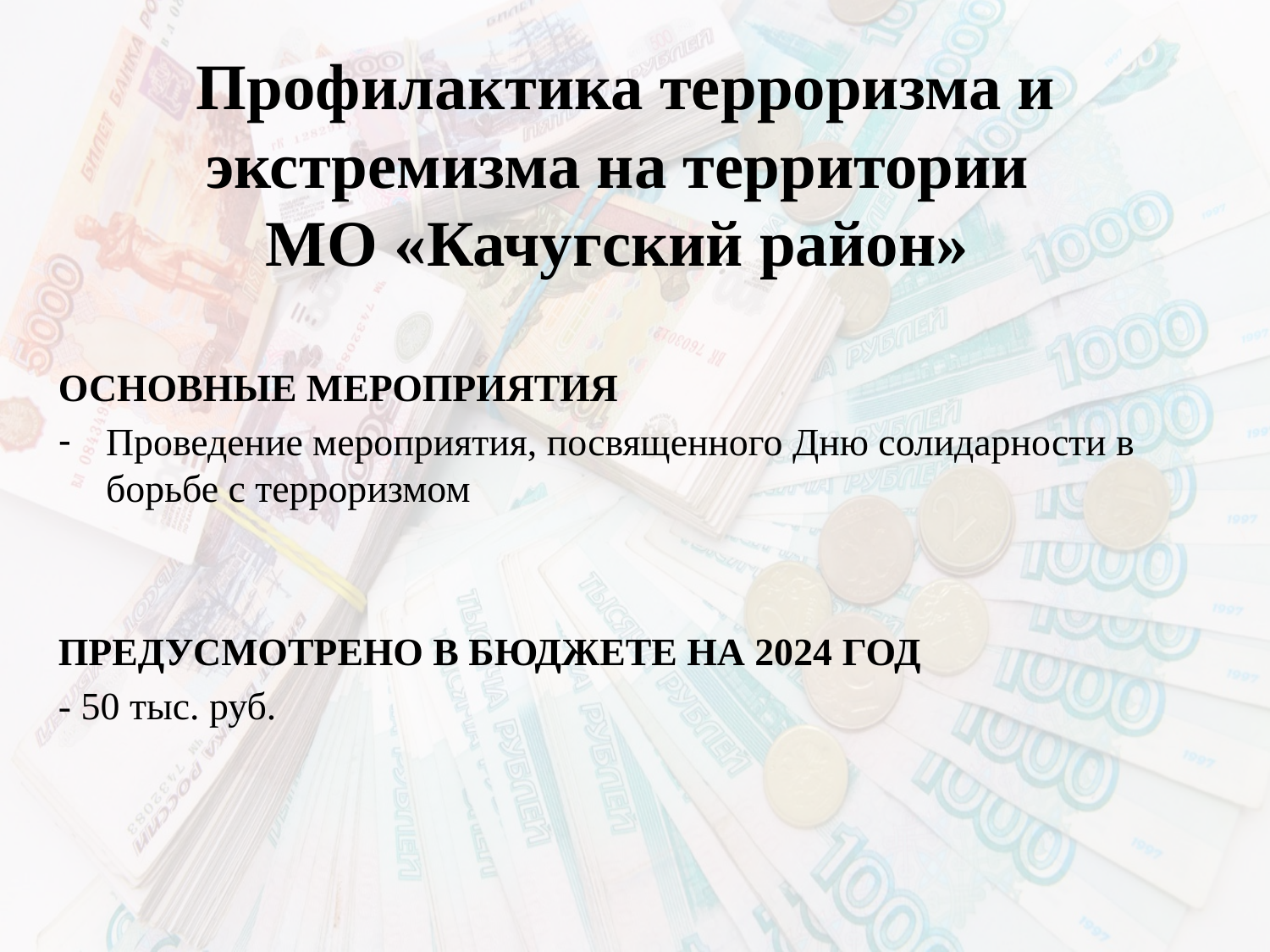

# Профилактика терроризма и экстремизма на территории МО «Качугский район»
ОСНОВНЫЕ МЕРОПРИЯТИЯ
Проведение мероприятия, посвященного Дню солидарности в борьбе с терроризмом

ПРЕДУСМОТРЕНО В БЮДЖЕТЕ НА 2024 ГОД
- 50 тыс. руб.